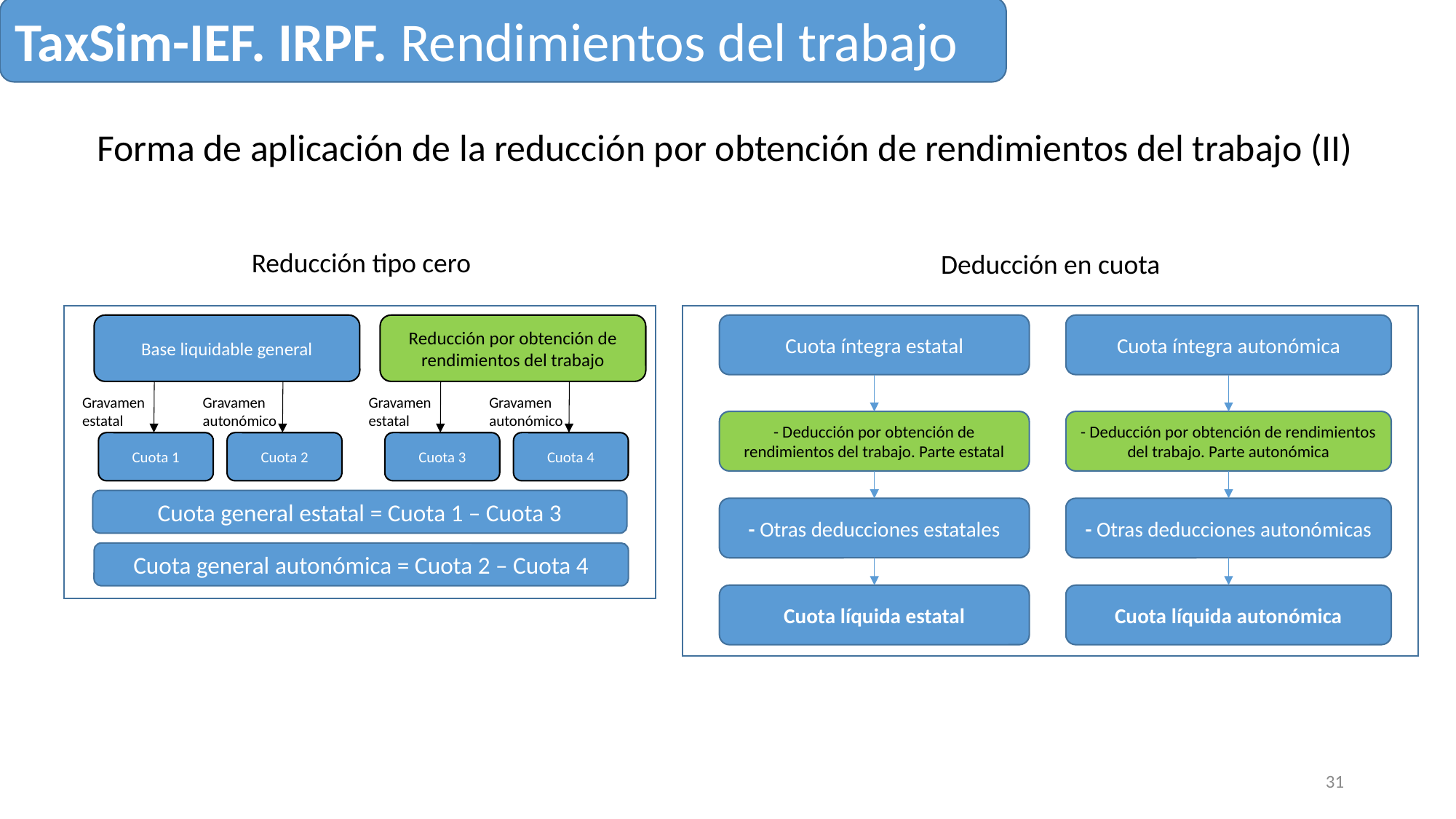

TaxSim-IEF. IRPF. Rendimientos del trabajo
# Forma de aplicación de la reducción por obtención de rendimientos del trabajo (II)
Reducción tipo cero

Base liquidable general
Reducción por obtención de rendimientos del trabajo
Gravamen estatal
Gravamen autonómico
Cuota 1
Cuota 2
Gravamen estatal
Gravamen autonómico
Cuota 3
Cuota 4
Cuota general estatal = Cuota 1 – Cuota 3
Cuota general autonómica = Cuota 2 – Cuota 4
Deducción en cuota

Cuota íntegra estatal
- Deducción por obtención de rendimientos del trabajo. Parte estatal
- Otras deducciones estatales
Cuota líquida estatal
Cuota íntegra autonómica
- Deducción por obtención de rendimientos del trabajo. Parte autonómica
- Otras deducciones autonómicas
Cuota líquida autonómica
31